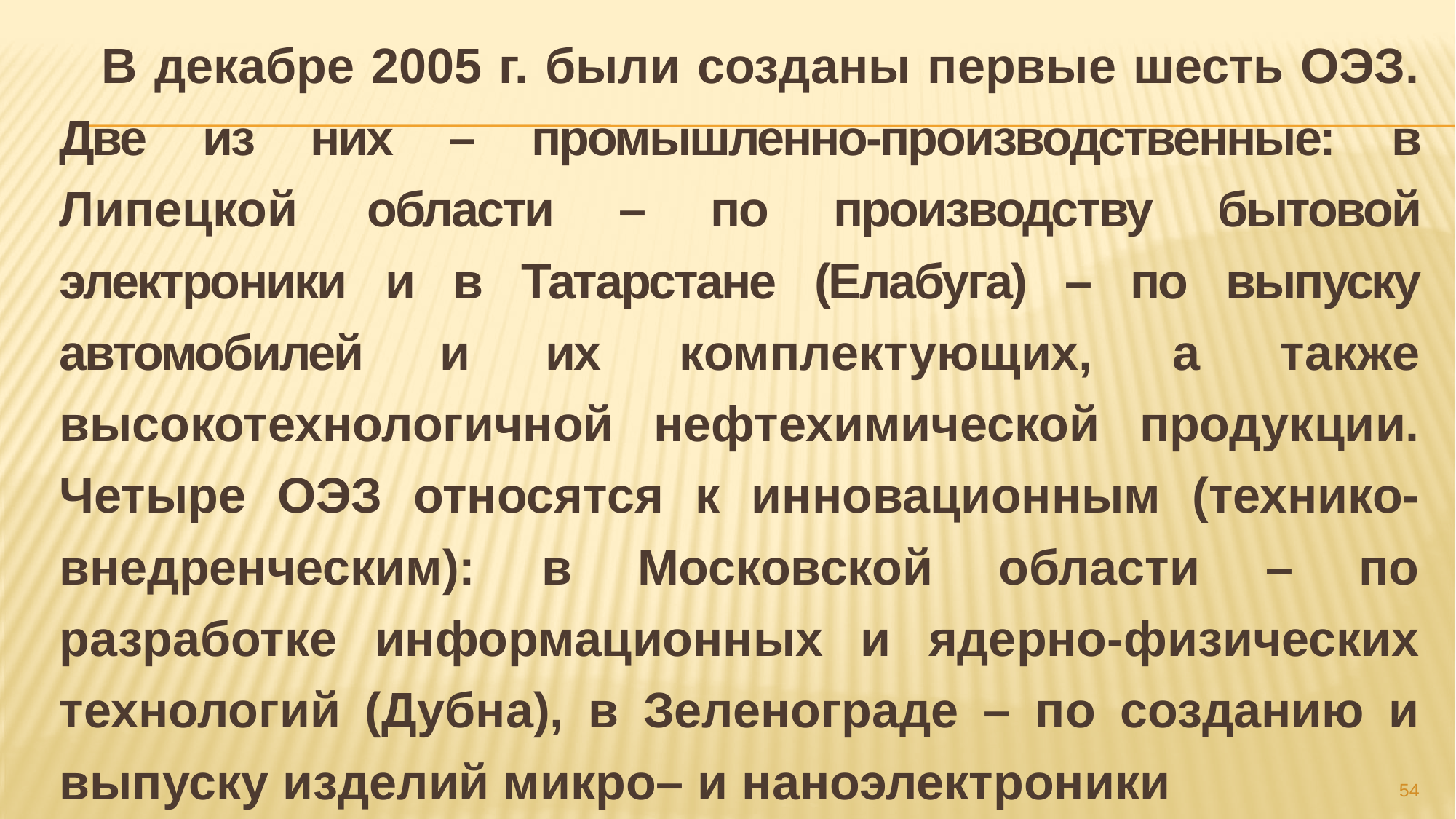

В декабре 2005 г. были созданы первые шесть ОЭЗ. Две из них – промышленно-производственные: в Липецкой области – по производству бытовой электроники и в Татарстане (Елабуга) – по выпуску автомобилей и их комплектующих, а также высокотехнологичной нефтехимической продукции. Четыре ОЭЗ относятся к инновационным (технико-внедренческим): в Московской области – по разработке информационных и ядерно-физических технологий (Дубна), в Зеленограде – по созданию и выпуску изделий микро– и наноэлектроники
#
54